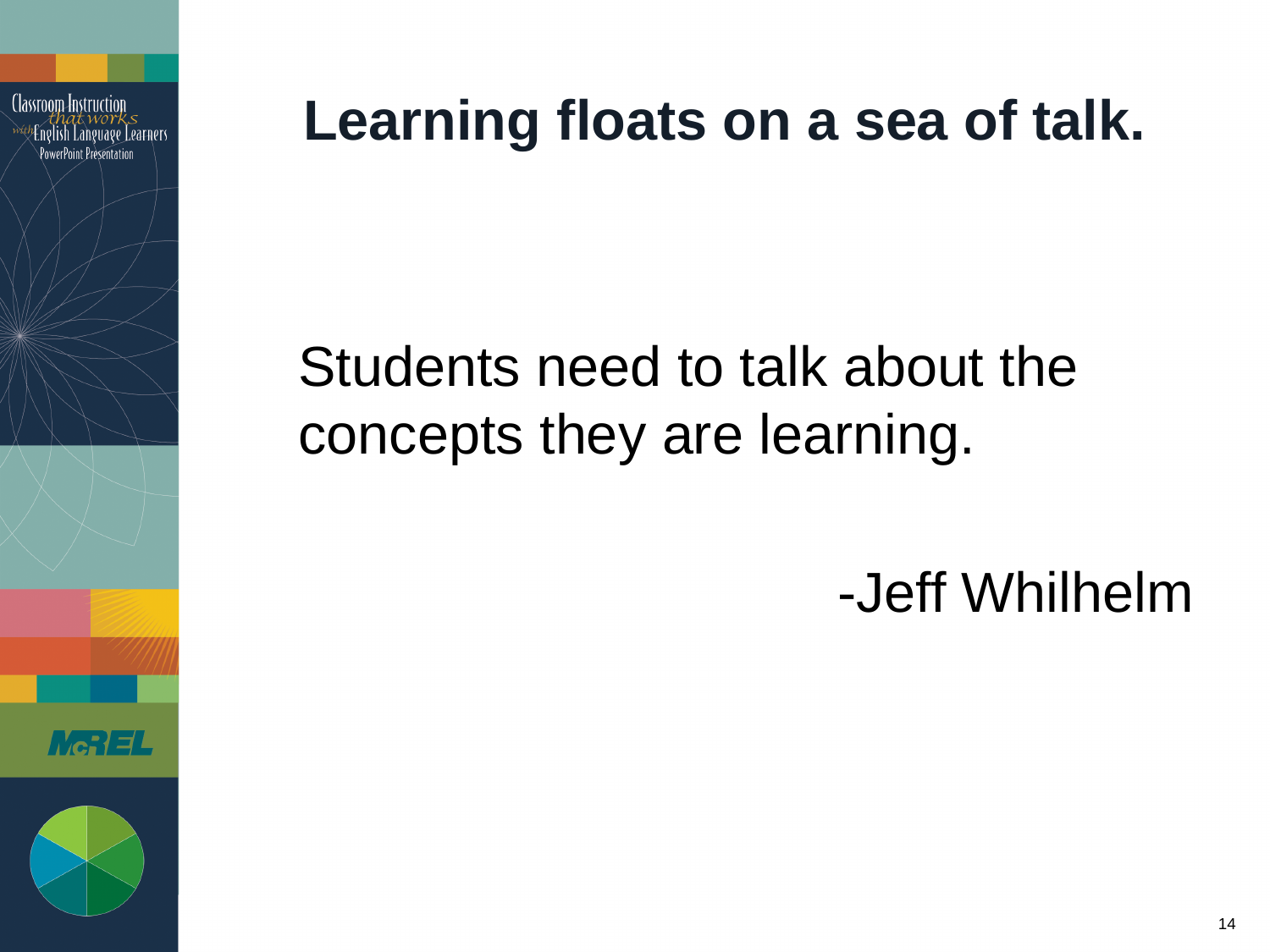

# Learning floats on a sea of talk.
Students need to talk about the concepts they are learning.

-Jeff Whilhelm
14